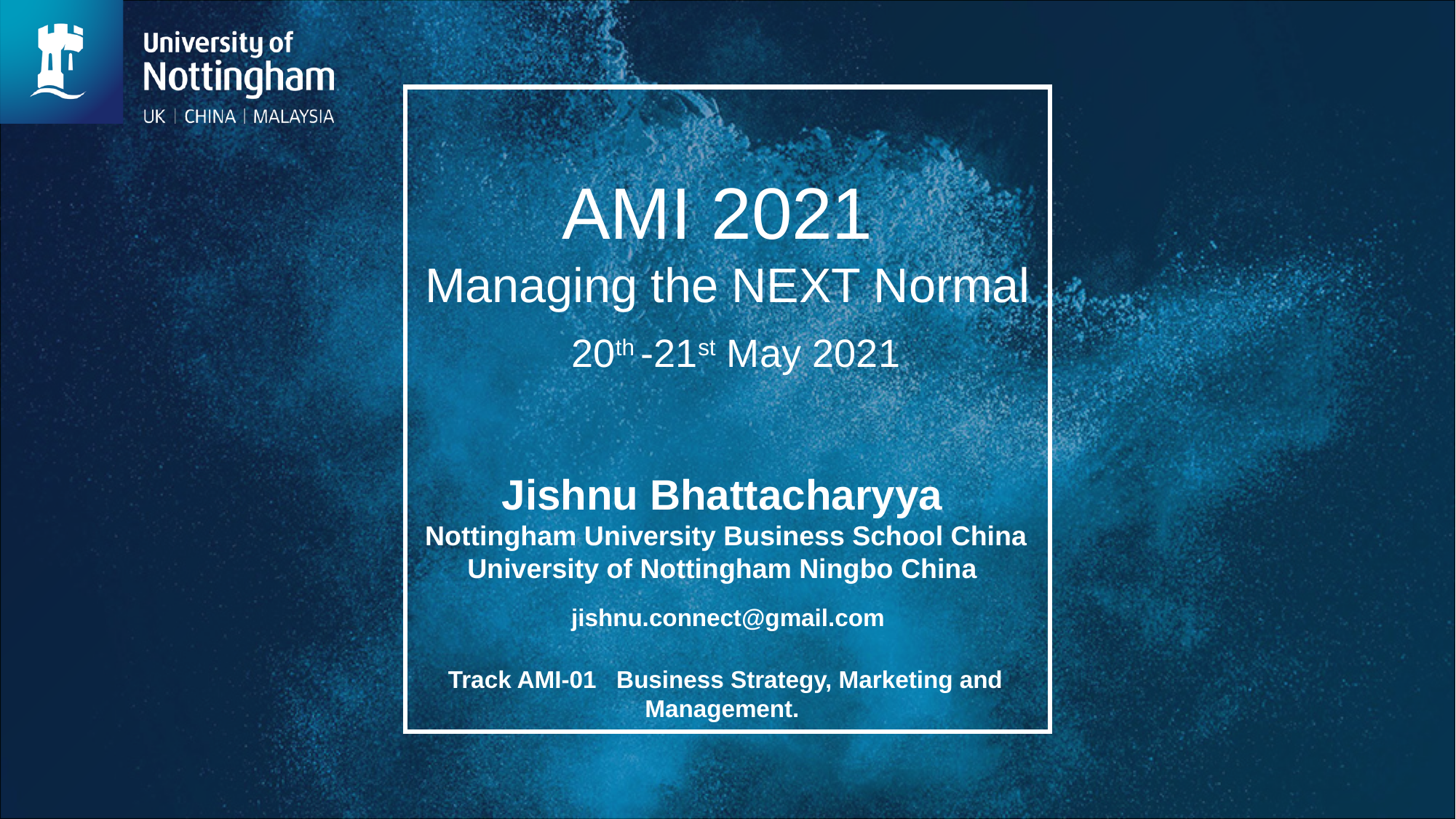

# AMI 2021 Managing the NEXT Normal
20th -21st May 2021

Jishnu Bhattacharyya
 Nottingham University Business School China
University of Nottingham Ningbo China
 jishnu.connect@gmail.com

 Track AMI-01   Business Strategy, Marketing and Management.